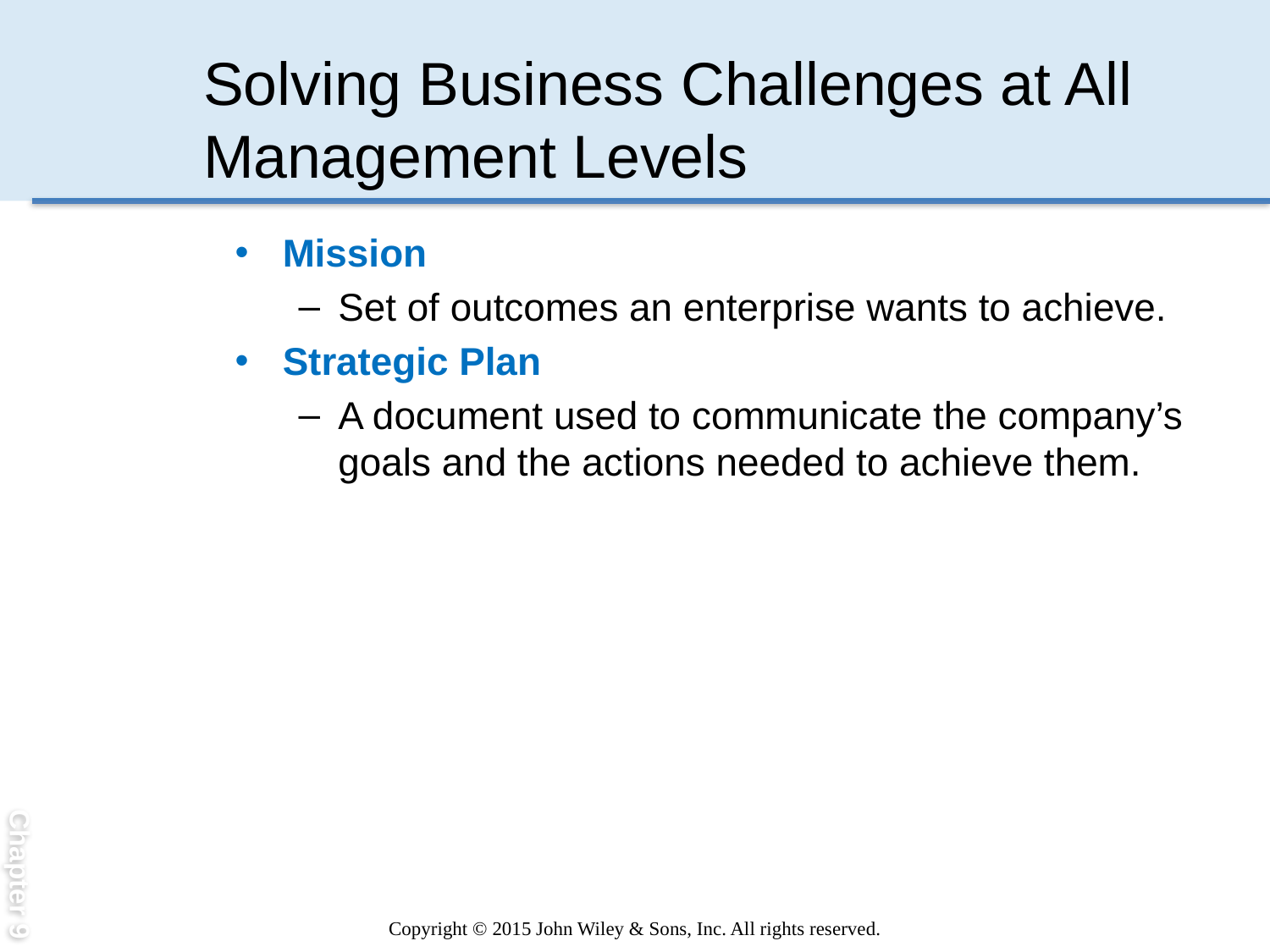

Chapter 9
# Solving Business Challenges at All Management Levels
Mission
Set of outcomes an enterprise wants to achieve.
Strategic Plan
A document used to communicate the company’s goals and the actions needed to achieve them.